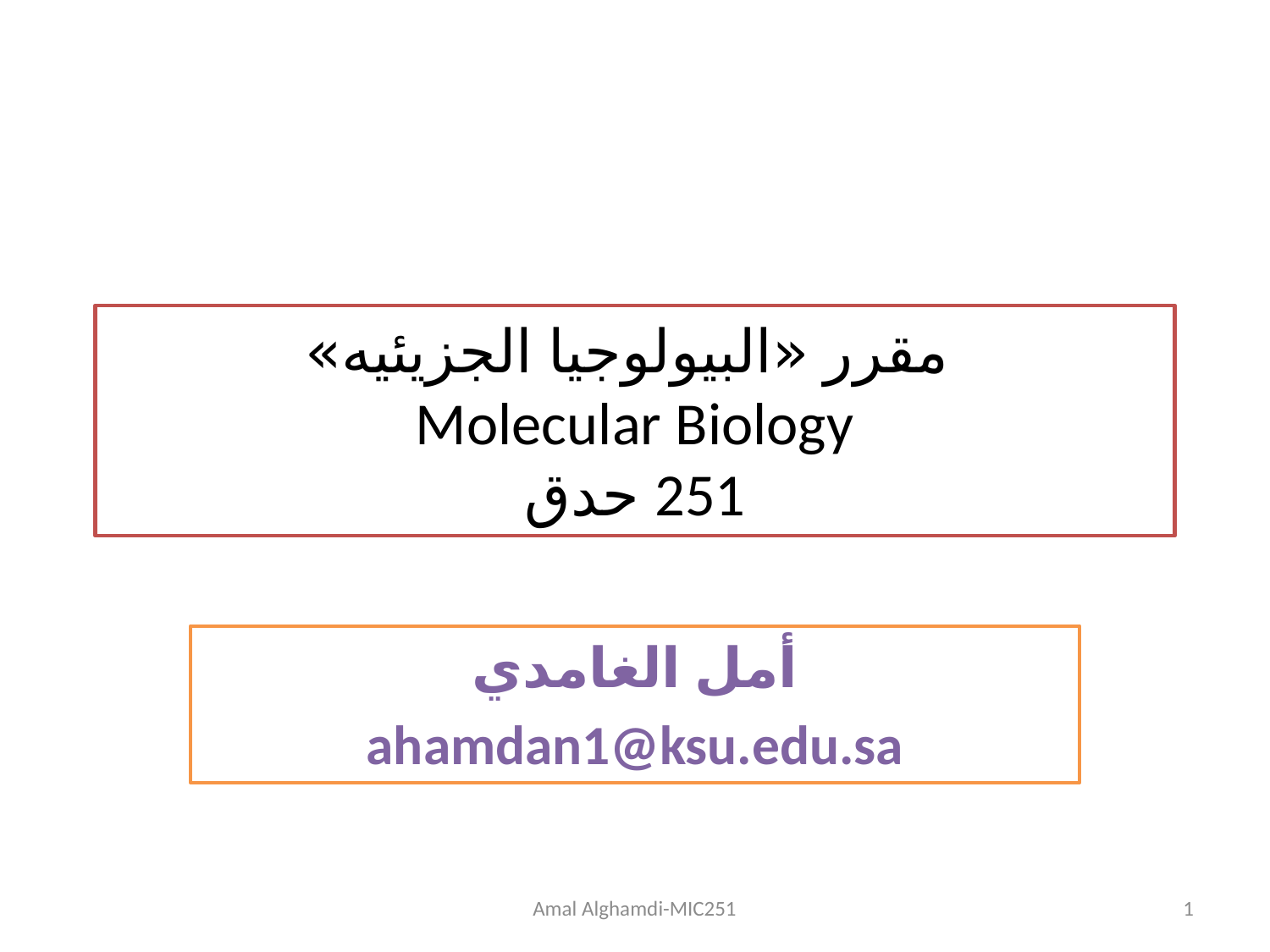

# مقرر «البيولوجيا الجزيئيه» Molecular Biology 251 حدق
أمل الغامدي
ahamdan1@ksu.edu.sa
Amal Alghamdi-MIC251
1